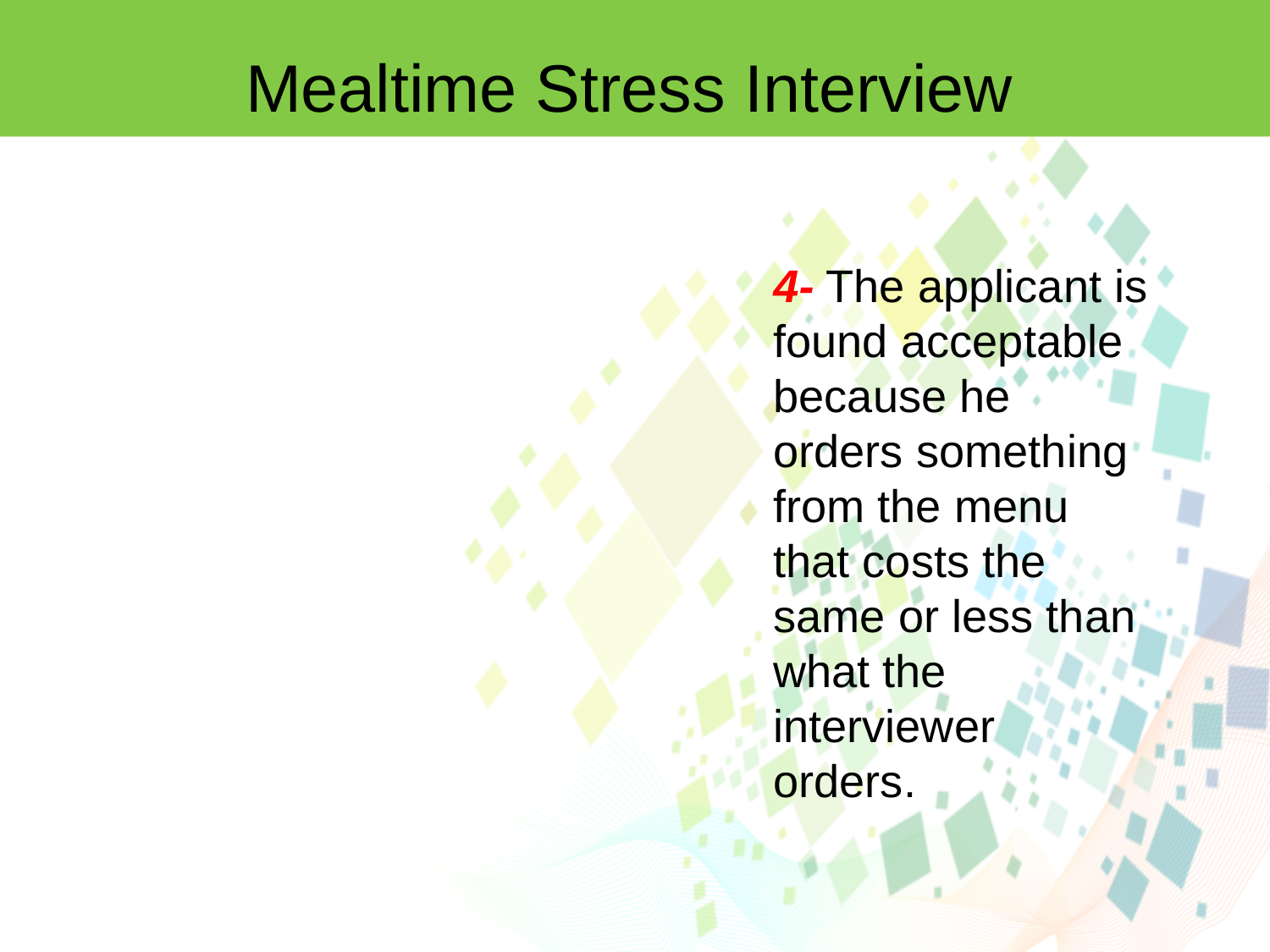

Mealtime Stress Interview
4- The applicant is found acceptable because he orders something from the menu that costs the same or less than what the interviewer orders.